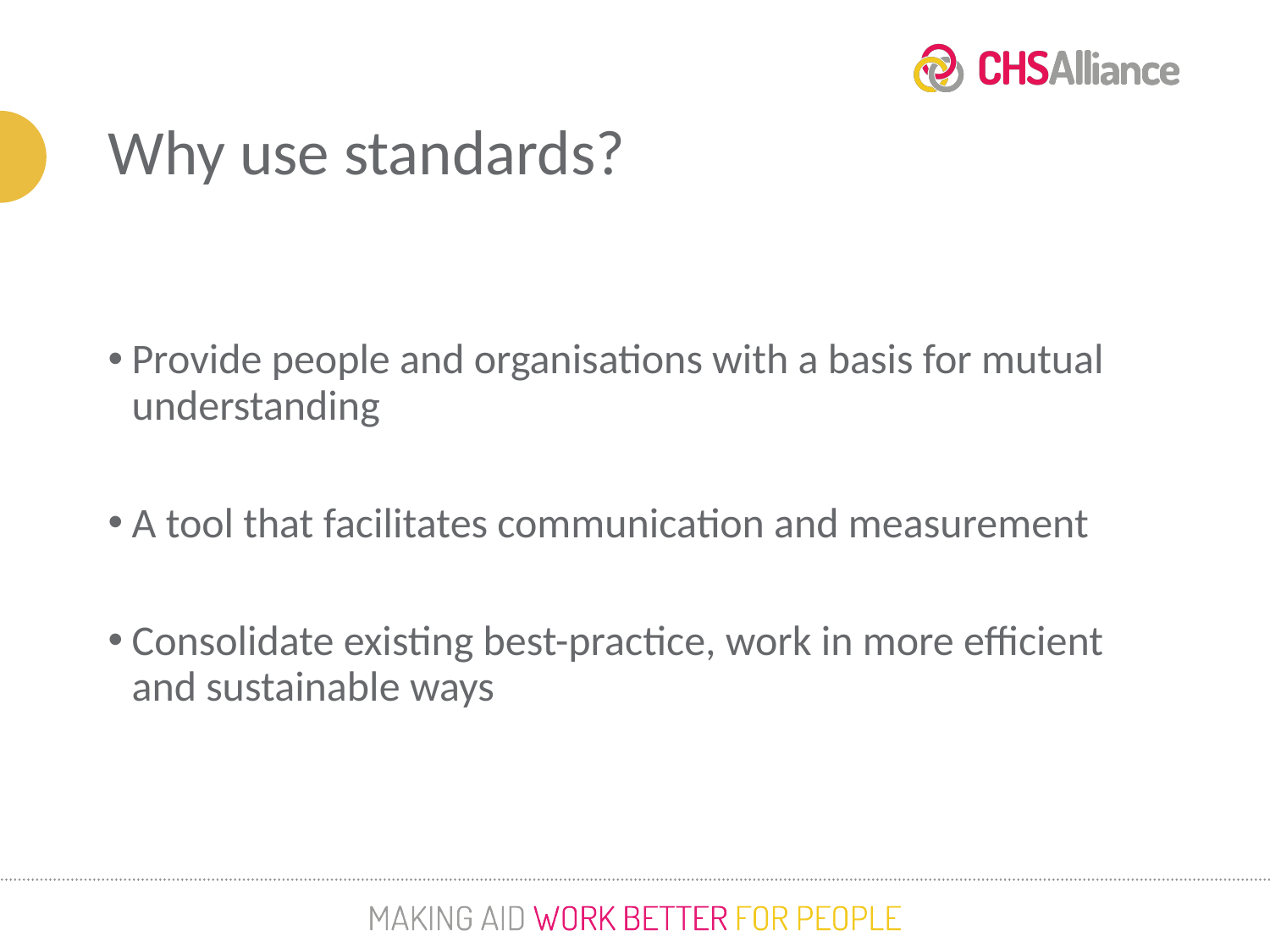

Why use standards?

Provide people and organisations with a basis for mutual understanding

A tool that facilitates communication and measurement

Consolidate existing best-practice, work in more efficient and sustainable ways